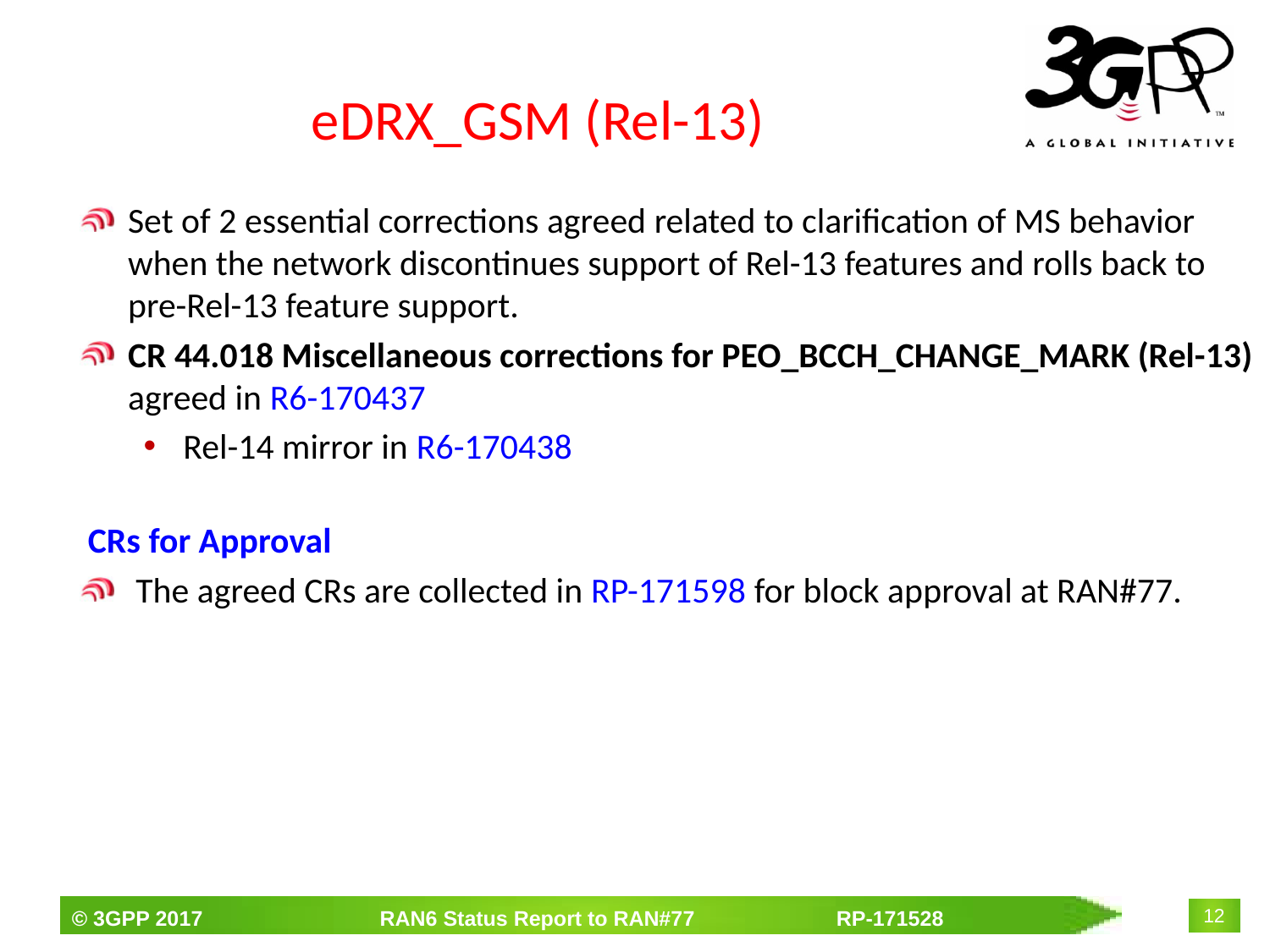

# eDRX_GSM (Rel-13)
Set of 2 essential corrections agreed related to clarification of MS behavior when the network discontinues support of Rel-13 features and rolls back to pre-Rel-13 feature support.
CR 44.018 Miscellaneous corrections for PEO_BCCH_CHANGE_MARK (Rel-13) agreed in R6-170437
Rel-14 mirror in R6-170438

CRs for Approval
 The agreed CRs are collected in RP-171598 for block approval at RAN#77.